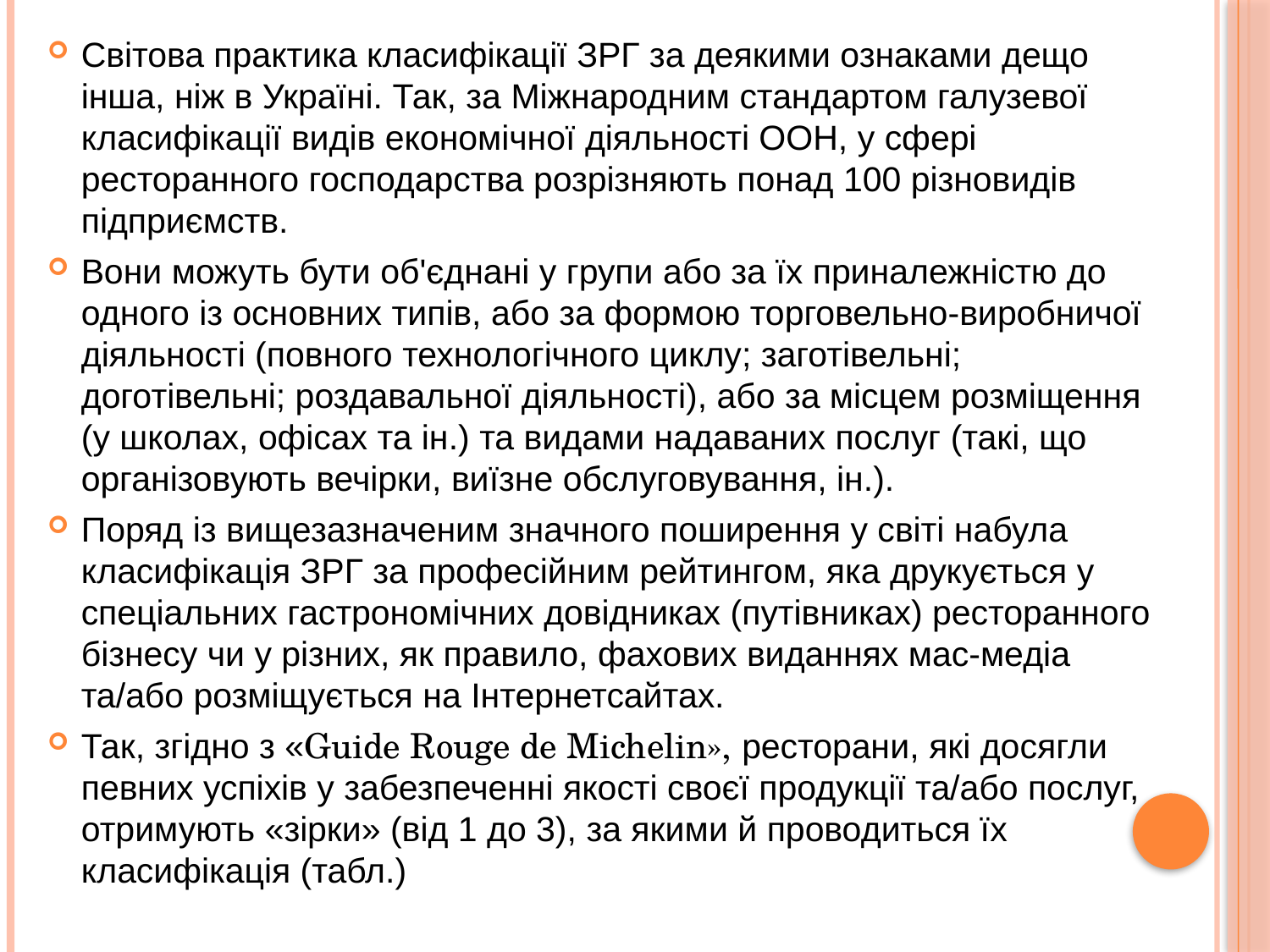

Світова практика класифікації ЗРГ за деякими ознаками дещо інша, ніж в Україні. Так, за Міжнародним стандартом галузевої класифікації видів економічної діяльності ООН, у сфері ресторанного господарства розрізняють понад 100 різновидів підприємств.
Вони можуть бути об'єднані у групи або за їх приналежністю до одного із основних типів, або за формою торговельно-виробничої діяльності (повного технологічного циклу; заготівельні; доготівельні; роздавальної діяльності), або за місцем розміщення (у школах, офісах та ін.) та видами надаваних послуг (такі, що організовують вечірки, виїзне обслуговування, ін.).
Поряд із вищезазначеним значного поширення у світі набула класифікація ЗРГ за професійним рейтингом, яка друкується у спеціальних гастрономічних довідниках (путівниках) ресторанного бізнесу чи у різних, як правило, фахових виданнях мас-медіа та/або розміщується на Інтернетсайтах.
Так, згідно з «Guide Rouge de Michelin», ресторани, які досягли певних успіхів у забезпеченні якості своєї продукції та/або послуг, отримують «зірки» (від 1 до 3), за якими й проводиться їх класифікація (табл.)